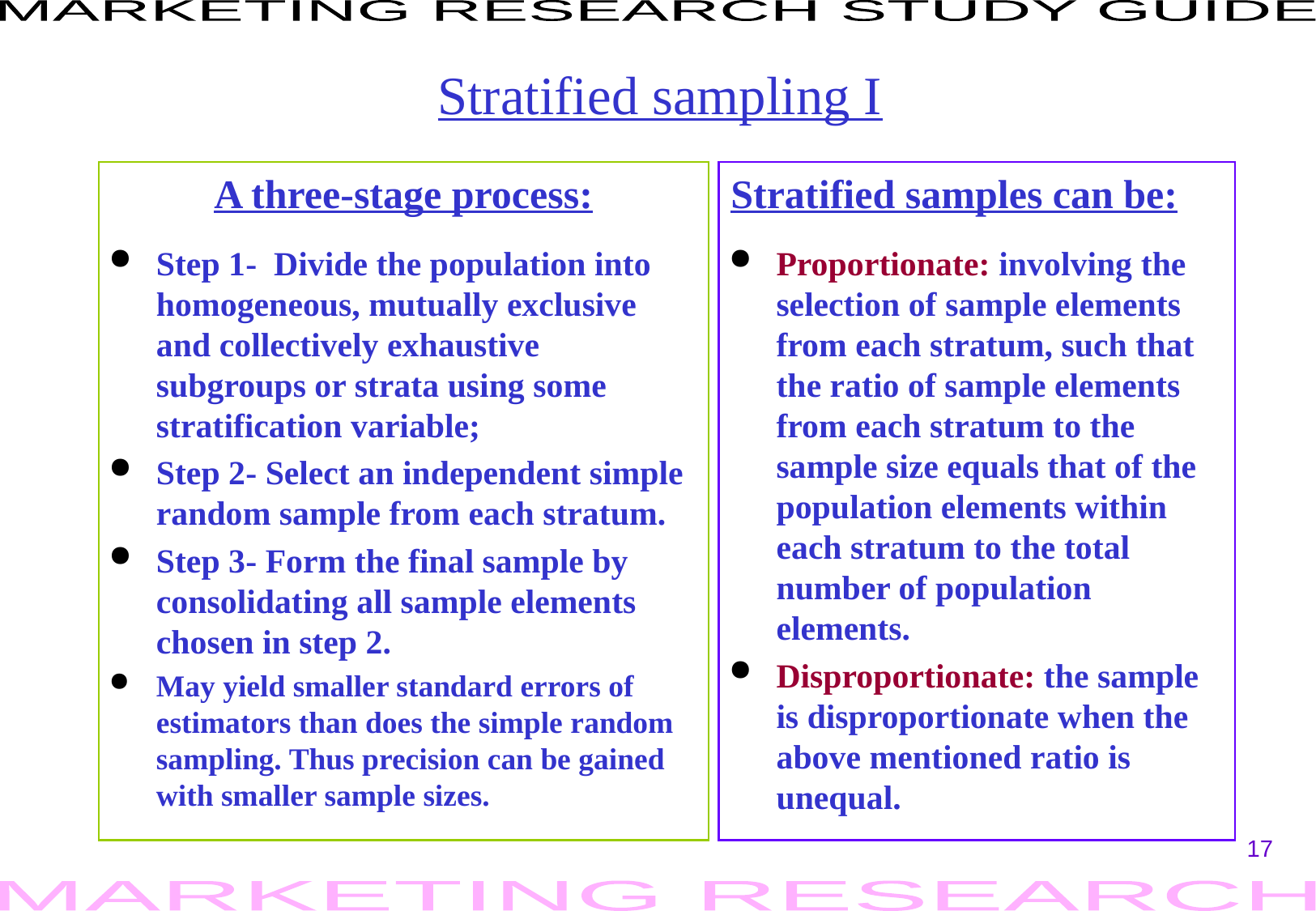

# Stratified sampling I
A three-stage process:

Step 1-  Divide the population into homogeneous, mutually exclusive and collectively exhaustive subgroups or strata using some stratification variable;
Step 2- Select an independent simple random sample from each stratum.
Step 3- Form the final sample by consolidating all sample elements chosen in step 2.
May yield smaller standard errors of estimators than does the simple random sampling. Thus precision can be gained with smaller sample sizes.
Stratified samples can be:

Proportionate: involving the selection of sample elements from each stratum, such that the ratio of sample elements from each stratum to the sample size equals that of the population elements within each stratum to the total number of population elements.
Disproportionate: the sample is disproportionate when the above mentioned ratio is unequal.